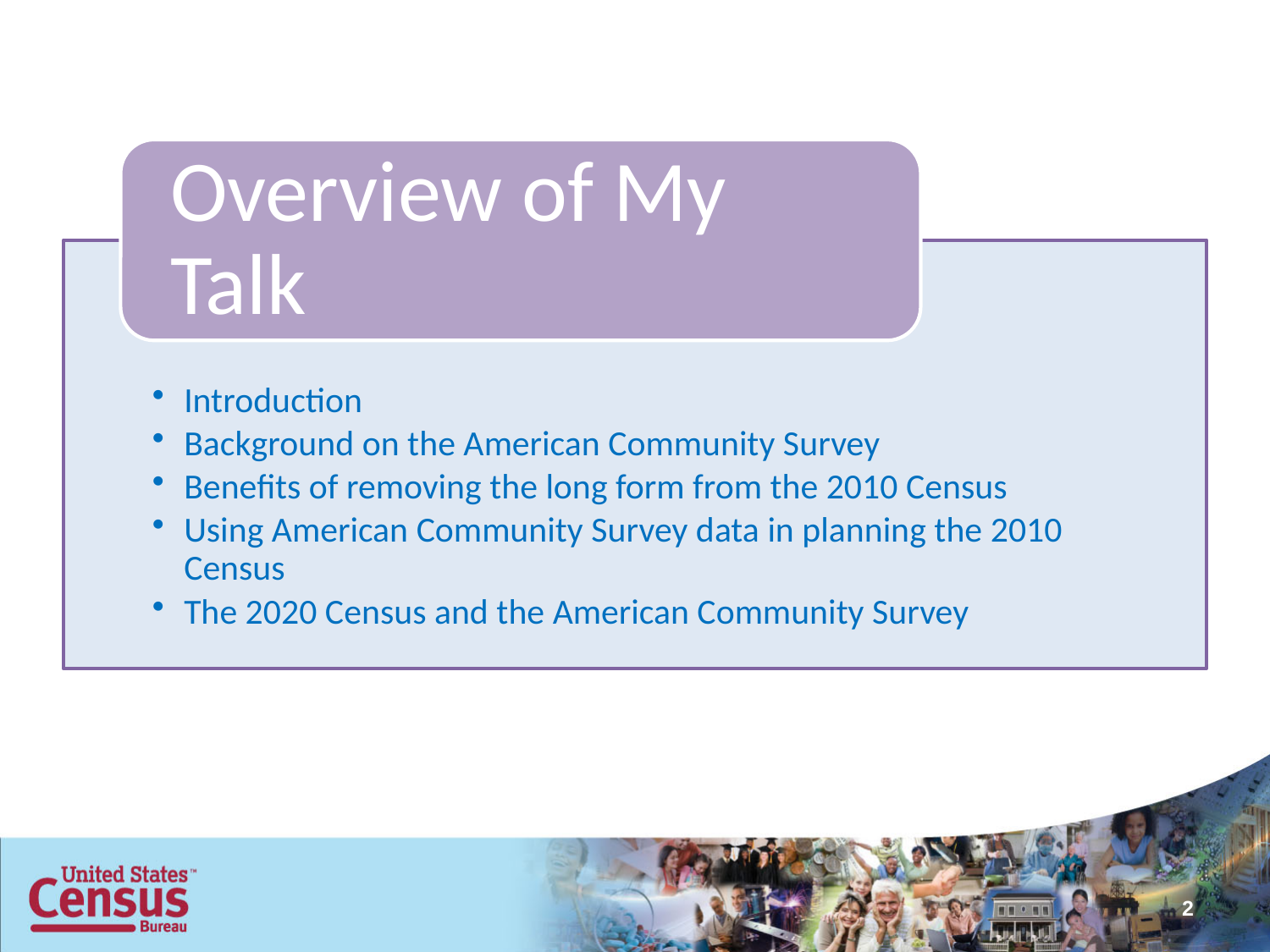

Introduction
Background on the American Community Survey
Benefits of removing the long form from the 2010 Census
Using American Community Survey data in planning the 2010 Census
The 2020 Census and the American Community Survey
Overview of My Talk
2